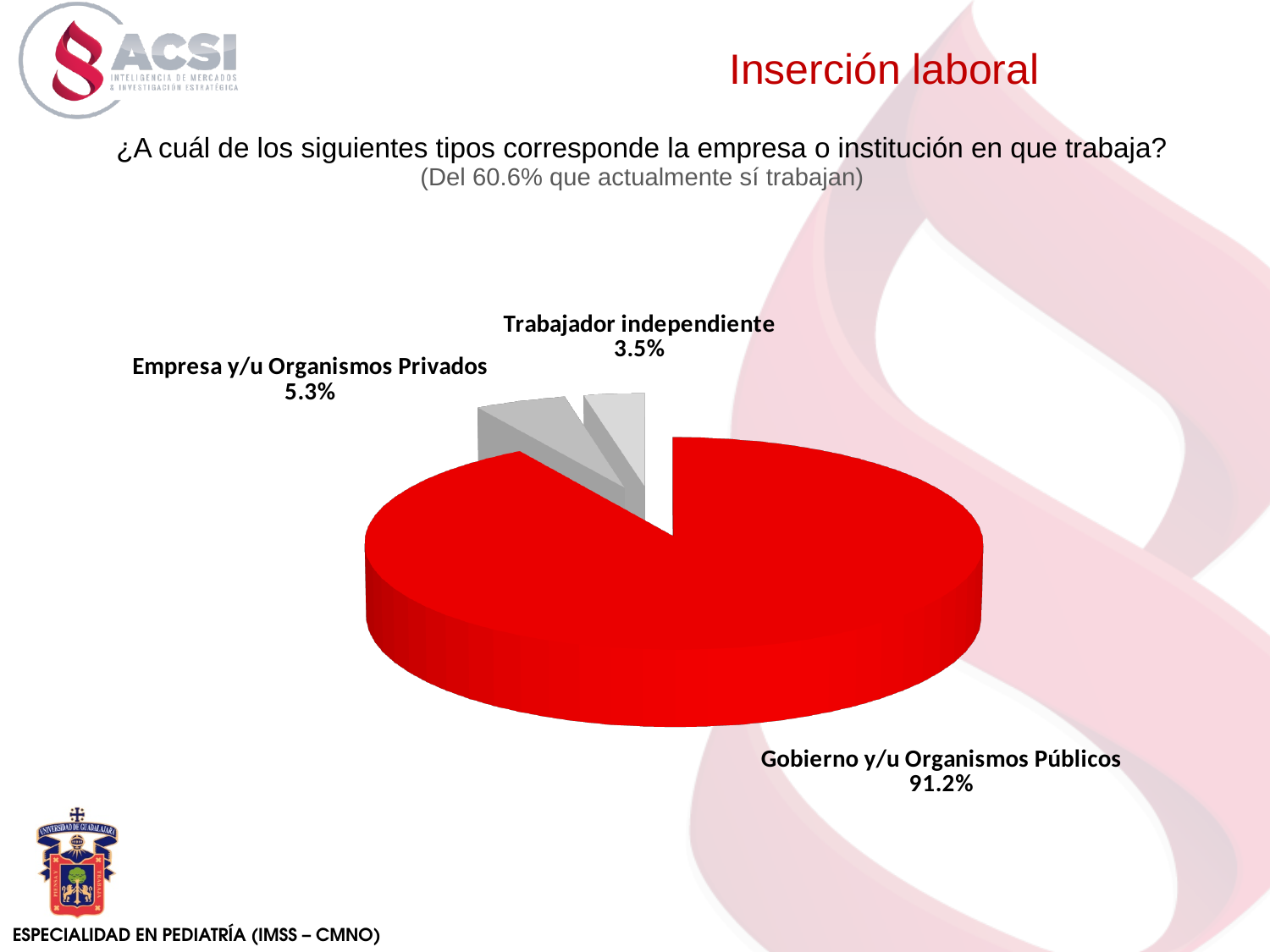

Inserción laboral
¿A cuál de los siguientes tipos corresponde la empresa o institución en que trabaja?
(Del 60.6% que actualmente sí trabajan)

[unsupported chart]